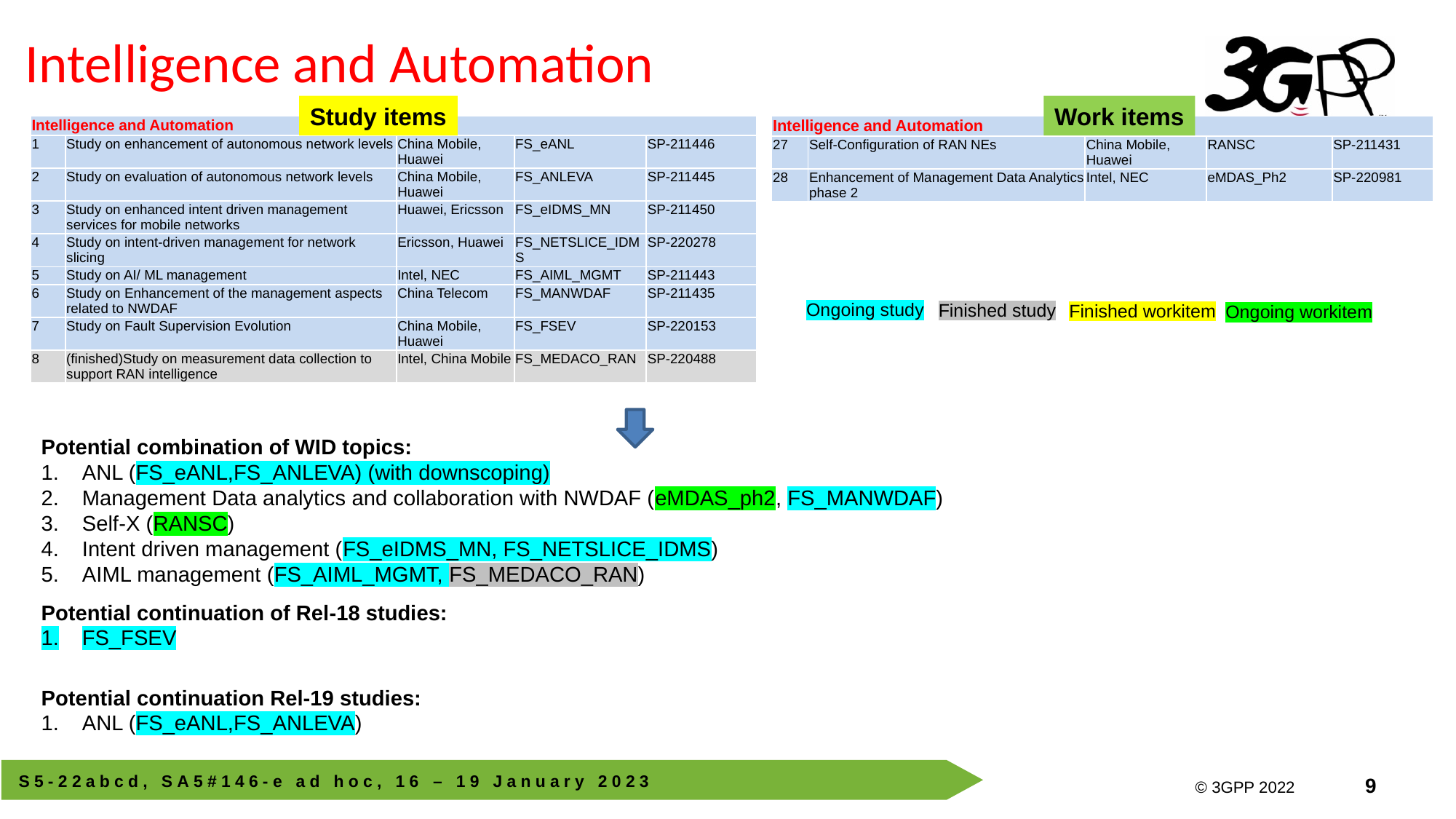

Intelligence and Automation
Study items
Work items
| Intelligence and Automation |  |  |  |  |
| --- | --- | --- | --- | --- |
| 1 | Study on enhancement of autonomous network levels | China Mobile, Huawei | FS\_eANL | SP-211446 |
| 2 | Study on evaluation of autonomous network levels | China Mobile, Huawei | FS\_ANLEVA | SP-211445 |
| 3 | Study on enhanced intent driven management services for mobile networks | Huawei, Ericsson | FS\_eIDMS\_MN | SP-211450 |
| 4 | Study on intent-driven management for network slicing | Ericsson, Huawei | FS\_NETSLICE\_IDMS | SP-220278 |
| 5 | Study on AI/ ML management | Intel, NEC | FS\_AIML\_MGMT | SP-211443 |
| 6 | Study on Enhancement of the management aspects related to NWDAF | China Telecom | FS\_MANWDAF | SP-211435 |
| 7 | Study on Fault Supervision Evolution | China Mobile, Huawei | FS\_FSEV | SP-220153 |
| 8 | (finished)Study on measurement data collection to support RAN intelligence | Intel, China Mobile | FS\_MEDACO\_RAN | SP-220488 |
| Intelligence and Automation |  |  |  |  |
| --- | --- | --- | --- | --- |
| 27 | Self-Configuration of RAN NEs | China Mobile, Huawei | RANSC | SP-211431 |
| 28 | Enhancement of Management Data Analytics phase 2 | Intel, NEC | eMDAS\_Ph2 | SP-220981 |
Ongoing study
Finished study
Finished workitem
Ongoing workitem

Potential combination of WID topics:
ANL (FS_eANL,FS_ANLEVA) (with downscoping)
Management Data analytics and collaboration with NWDAF (eMDAS_ph2, FS_MANWDAF)
Self-X (RANSC)
Intent driven management (FS_eIDMS_MN, FS_NETSLICE_IDMS)
AIML management (FS_AIML_MGMT, FS_MEDACO_RAN)
Potential continuation of Rel-18 studies:
FS_FSEV
Potential continuation Rel-19 studies:
ANL (FS_eANL,FS_ANLEVA)